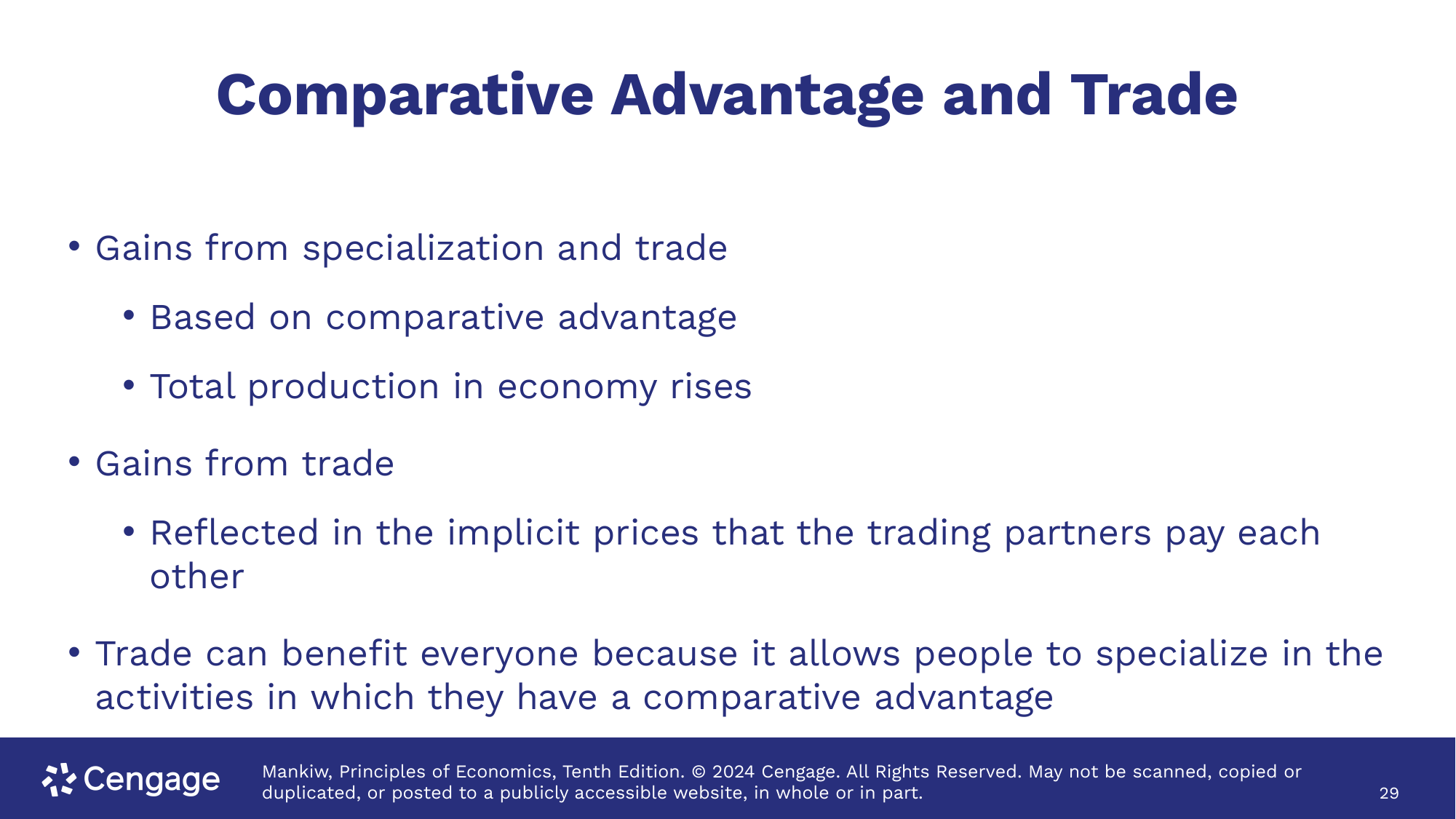

# Comparative Advantage and Trade
Gains from specialization and trade
Based on comparative advantage
Total production in economy rises
Gains from trade
Reflected in the implicit prices that the trading partners pay each other
Trade can benefit everyone because it allows people to specialize in the activities in which they have a comparative advantage